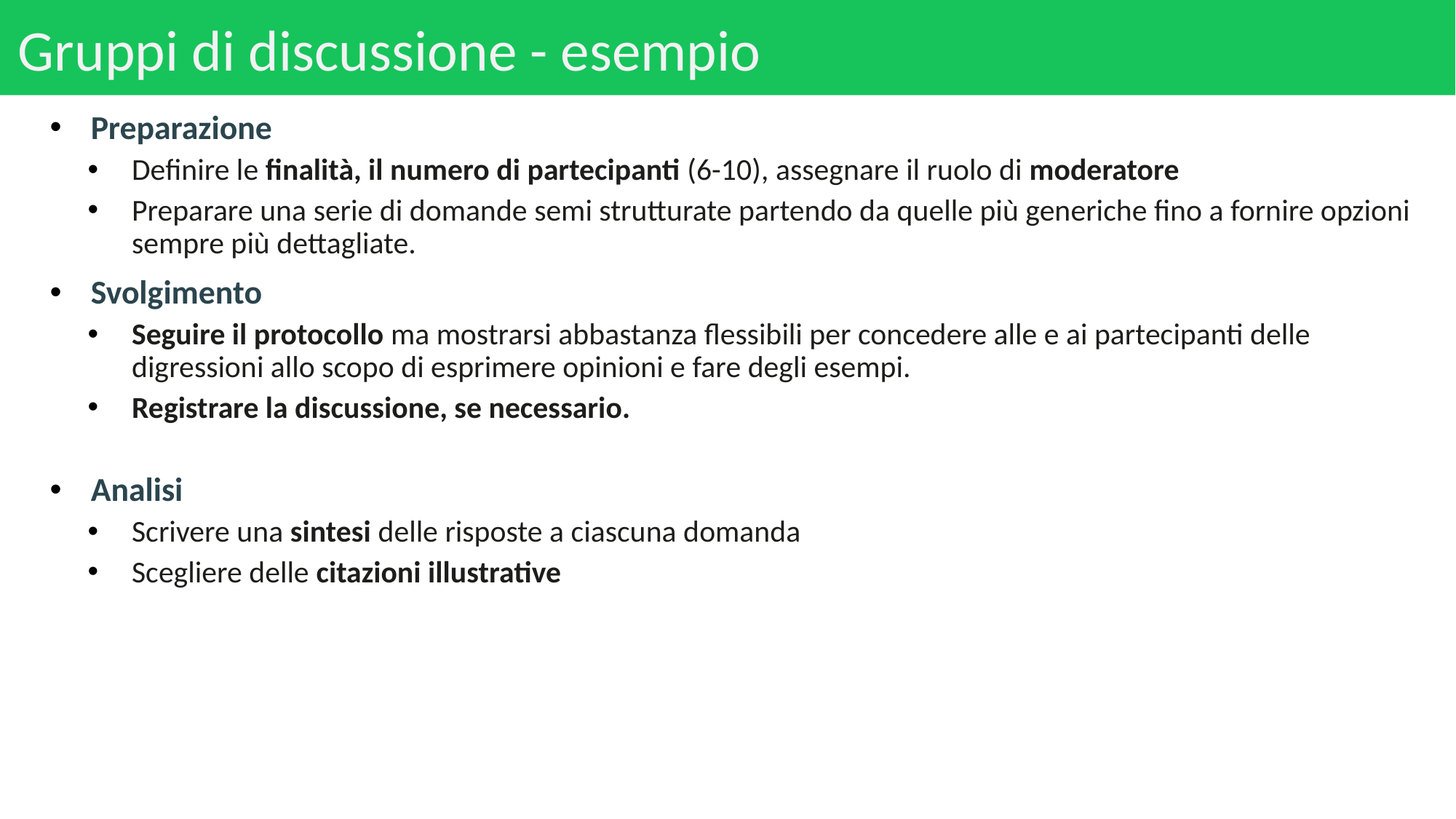

# Gruppi di discussione - esempio
Preparazione
Definire le finalità, il numero di partecipanti (6-10), assegnare il ruolo di moderatore
Preparare una serie di domande semi strutturate partendo da quelle più generiche fino a fornire opzioni sempre più dettagliate.
Svolgimento
Seguire il protocollo ma mostrarsi abbastanza flessibili per concedere alle e ai partecipanti delle digressioni allo scopo di esprimere opinioni e fare degli esempi.
Registrare la discussione, se necessario.
Analisi
Scrivere una sintesi delle risposte a ciascuna domanda
Scegliere delle citazioni illustrative